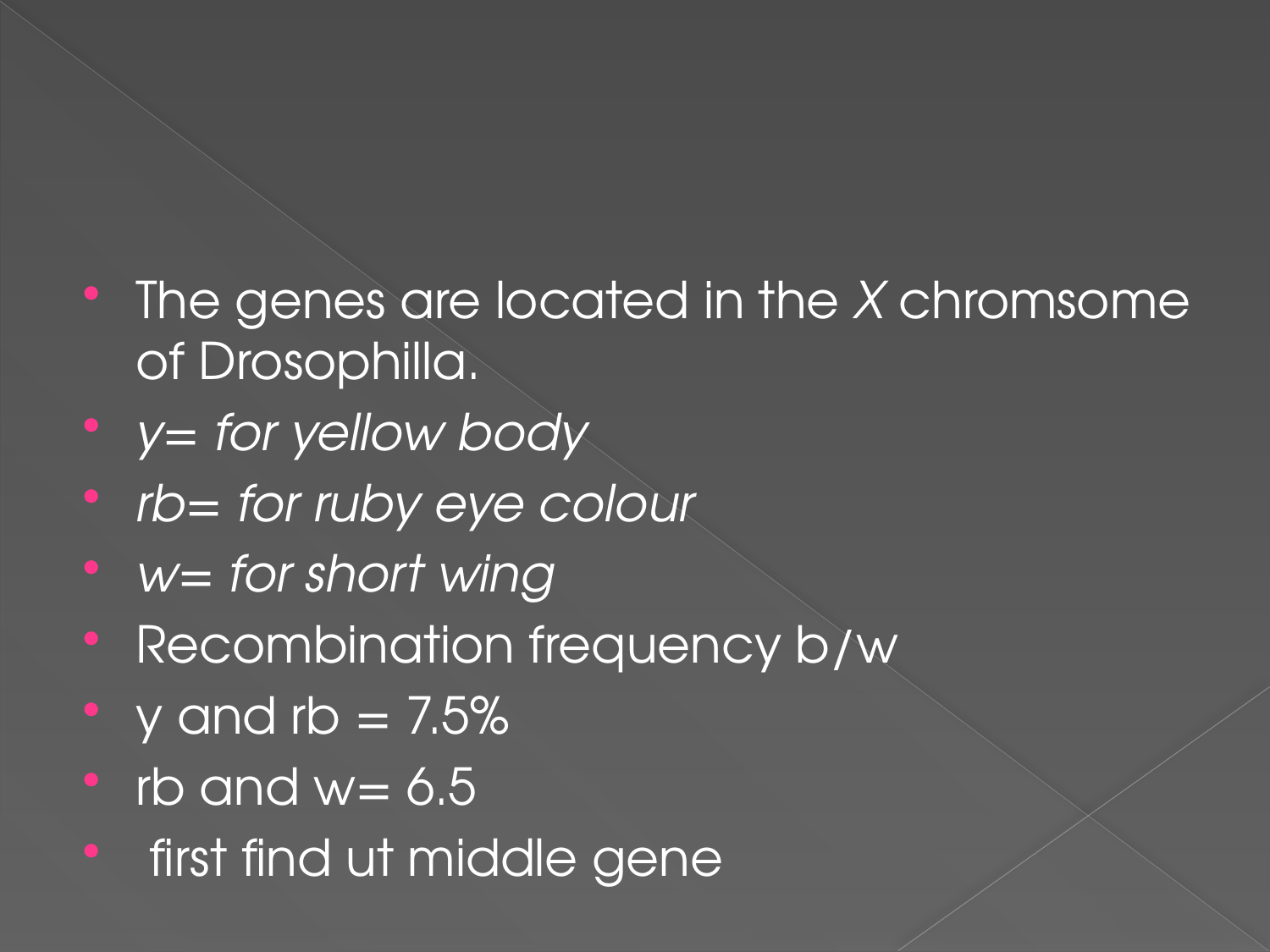

#
The genes are located in the X chromsome of Drosophilla.
y= for yellow body
rb= for ruby eye colour
w= for short wing
Recombination frequency b/w
y and rb = 7.5%
rb and w= 6.5
 first find ut middle gene